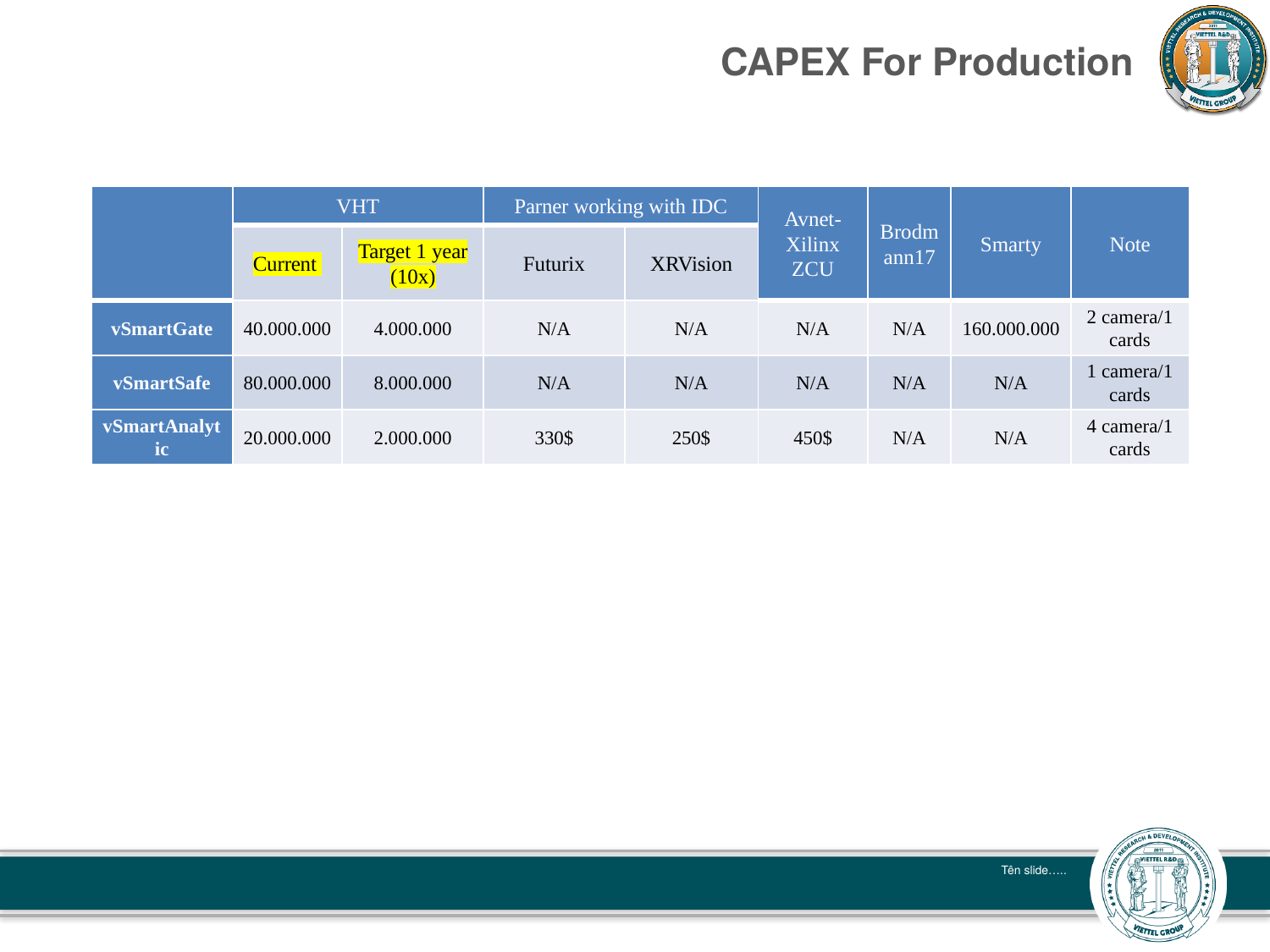

CAPEX For Production

|  | VHT |  | Parner working with IDC |  | Avnet-Xilinx ZCU | Brodmann17 | Smarty | Note |
| --- | --- | --- | --- | --- | --- | --- | --- | --- |
|  | Current | Target 1 year (10x) | Futurix | XRVision |  |  |  |  |
| vSmartGate | 40.000.000 | 4.000.000 | N/A | N/A | N/A | N/A | 160.000.000 | 2 camera/1 cards |
| vSmartSafe | 80.000.000 | 8.000.000 | N/A | N/A | N/A | N/A | N/A | 1 camera/1 cards |
| vSmartAnalytic | 20.000.000 | 2.000.000 | 330$ | 250$ | 450$ | N/A | N/A | 4 camera/1 cards |